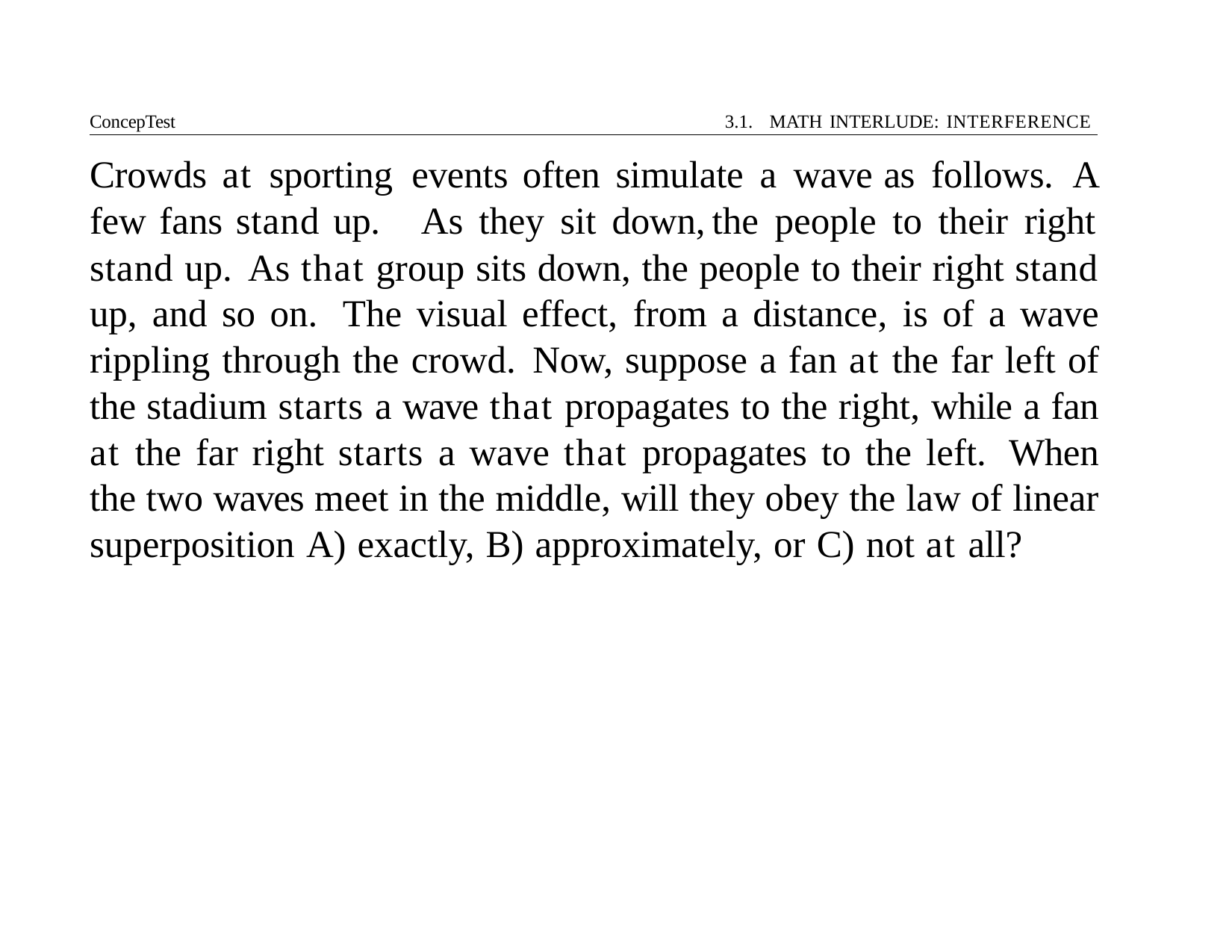

ConcepTest	3.1.  MATH INTERLUDE: INTERFERENCE

# Crowds	at	sporting	events	often	simulate	a	wave	as	follows.	A few fans stand up.	 As they sit down,	the people to their right
stand up. As that group sits down, the people to their right stand up, and so on.  The visual effect, from a distance, is of a wave rippling through the crowd. Now, suppose a fan at the far left of the stadium starts a wave that propagates to the right, while a fan at the far right starts a wave that propagates to the left.  When the two waves meet in the middle, will they obey the law of linear superposition A) exactly, B) approximately, or C) not at all?